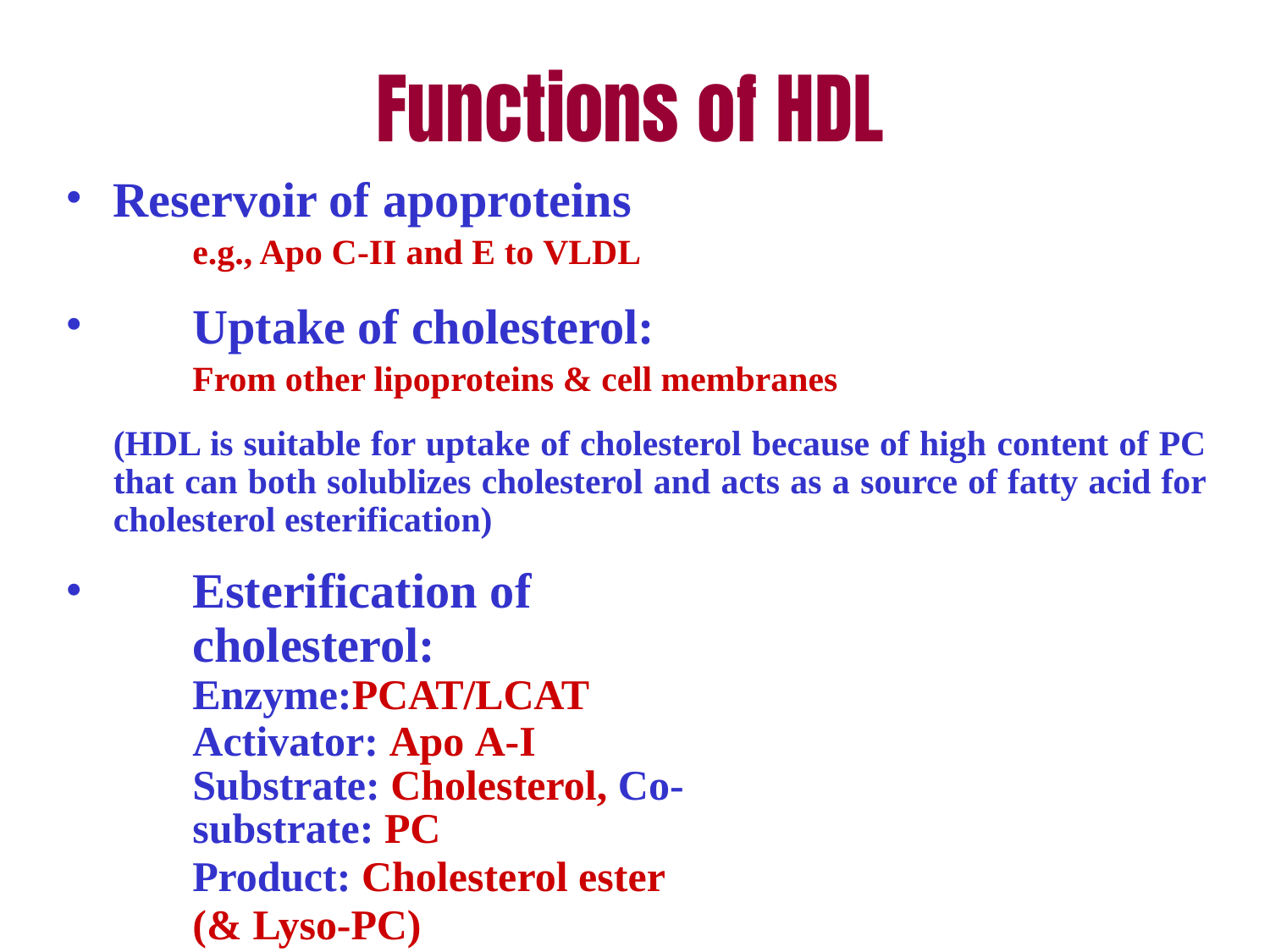

# Functions of HDL
Reservoir of apoproteins
e.g., Apo C-II and E to VLDL
Uptake of cholesterol:
From other lipoproteins & cell membranes
(HDL is suitable for uptake of cholesterol because of high content of PC  that can both solublizes cholesterol and acts as a source of fatty acid for  cholesterol esterification)
Esterification of cholesterol:  Enzyme:PCAT/LCAT  Activator: Apo A-I
Substrate: Cholesterol, Co-substrate: PC
Product: Cholesterol ester (& Lyso-PC)
Reverse cholesterol transport